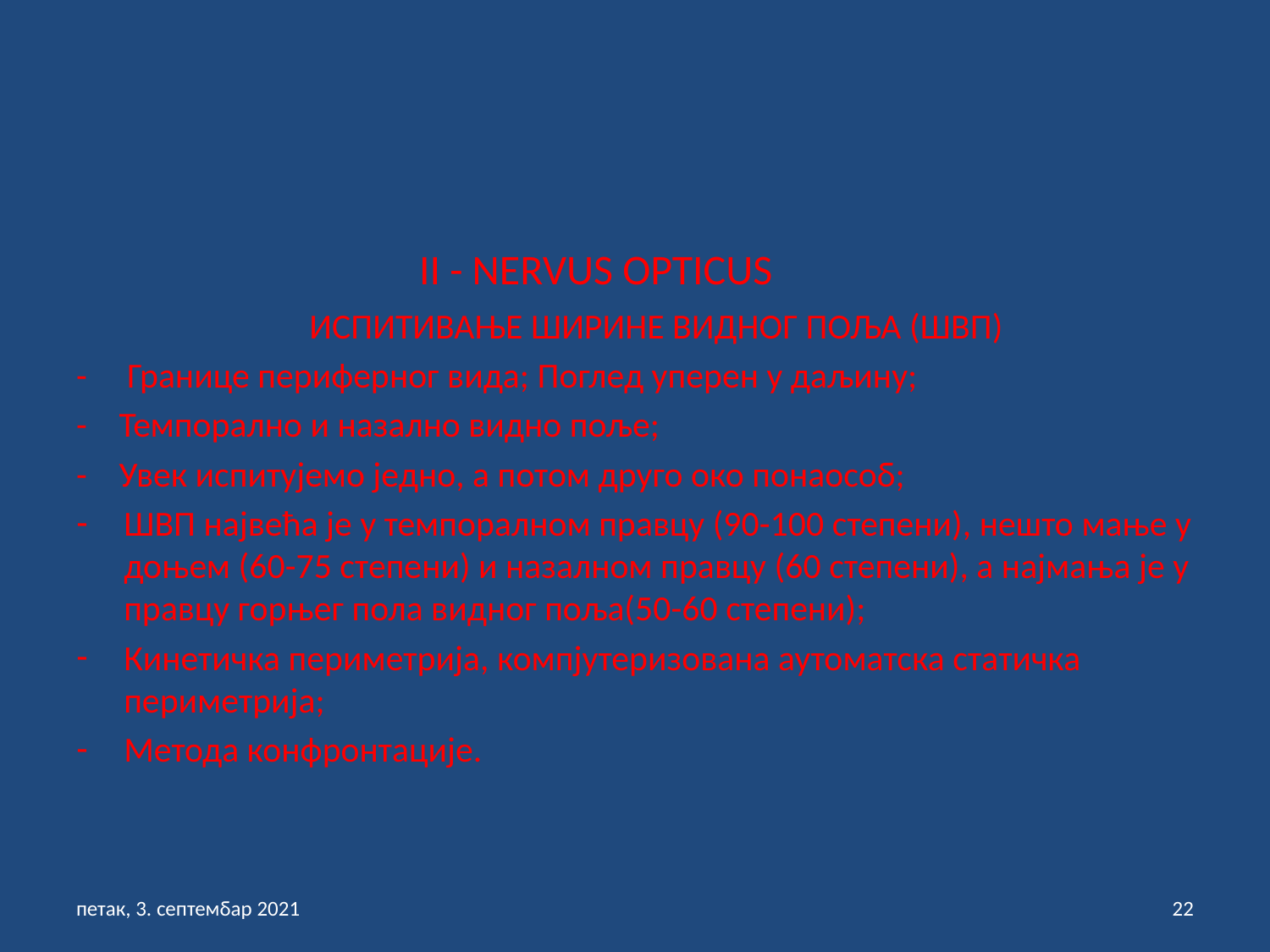

II - NERVUS OPTICUS
                             ИСПИТИВАЊЕ ШИРИНЕ ВИДНОГ ПОЉА (ШВП)
-     Границе периферног вида; Поглед уперен у даљину;
-    Темпорално и назално видно поље;
-    Увек испитујемо једно, а потом друго око понаособ;
ШВП највећа је у темпоралном правцу (90-100 степени), нешто мање у доњем (60-75 степени) и назалном правцу (60 степени), а најмања је у правцу горњег пола видног поља(50-60 степени);
Кинетичка периметрија, компјутеризована аутоматска статичка периметрија;
Метода конфронтације.

петак, 3. септембар 2021
22